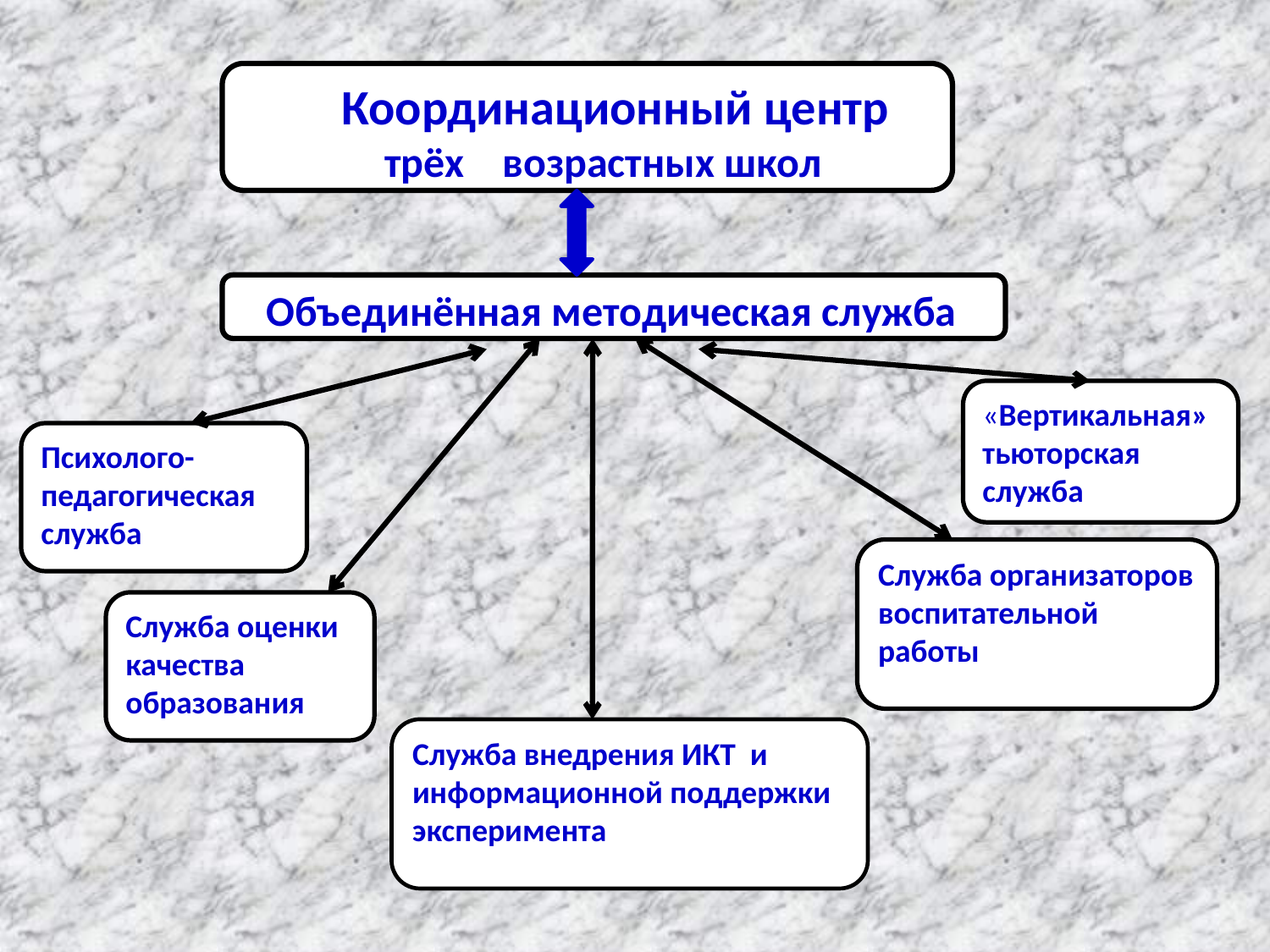

Координационный центр
                    трёх    возрастных школ

   Объединённая методическая служба
«Вертикальная»  тьюторская служба

Психолого-педагогическая служба
Служба организаторов воспитательной работы
Служба оценки качества образования
Служба внедрения ИКТ  и информационной поддержки эксперимента